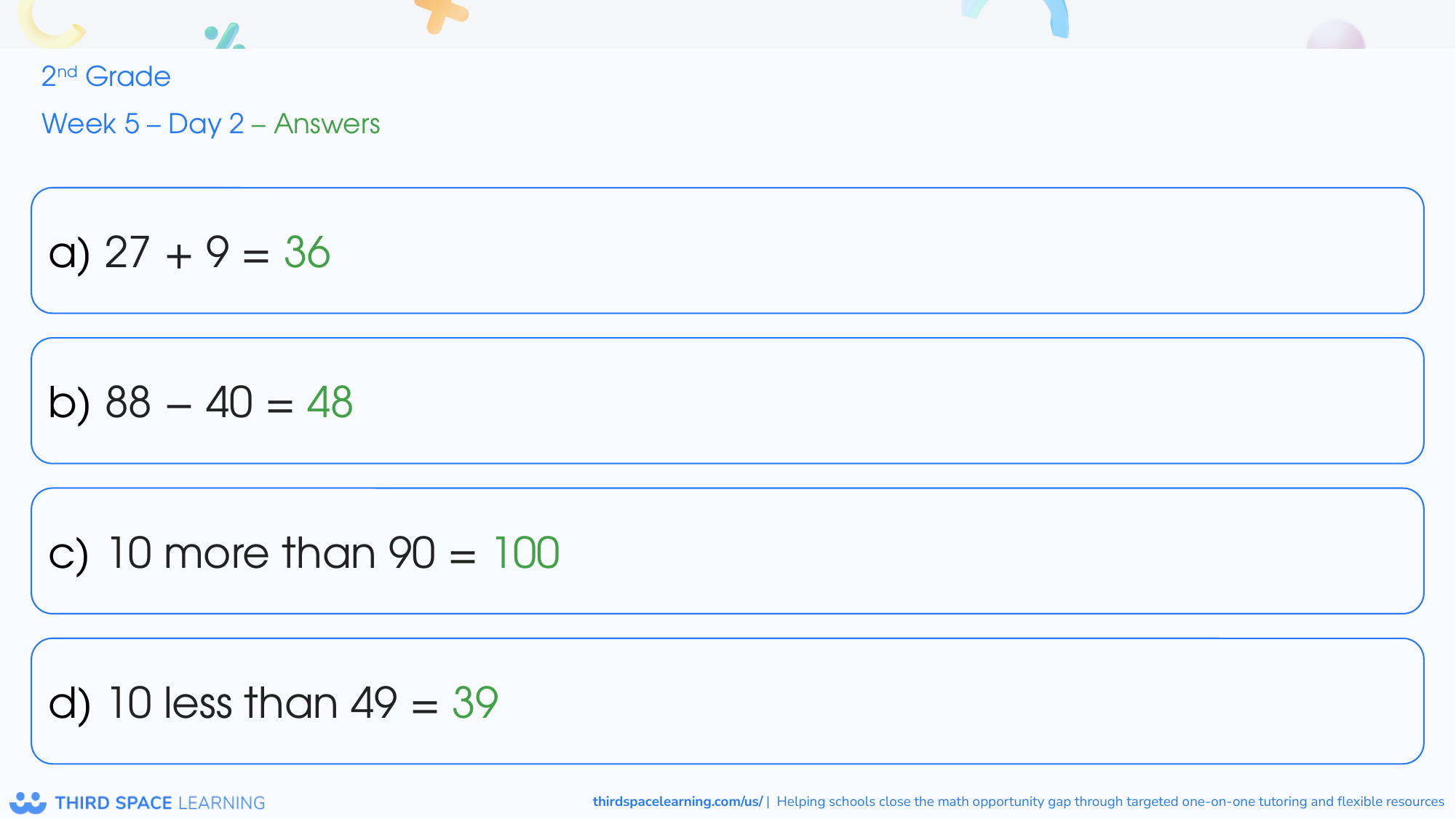

2nd Grade
Week 5 – Day 2 – Answers
27 + 9 = 36
88 − 40 = 48
10 more than 90 = 100
10 less than 49 = 39